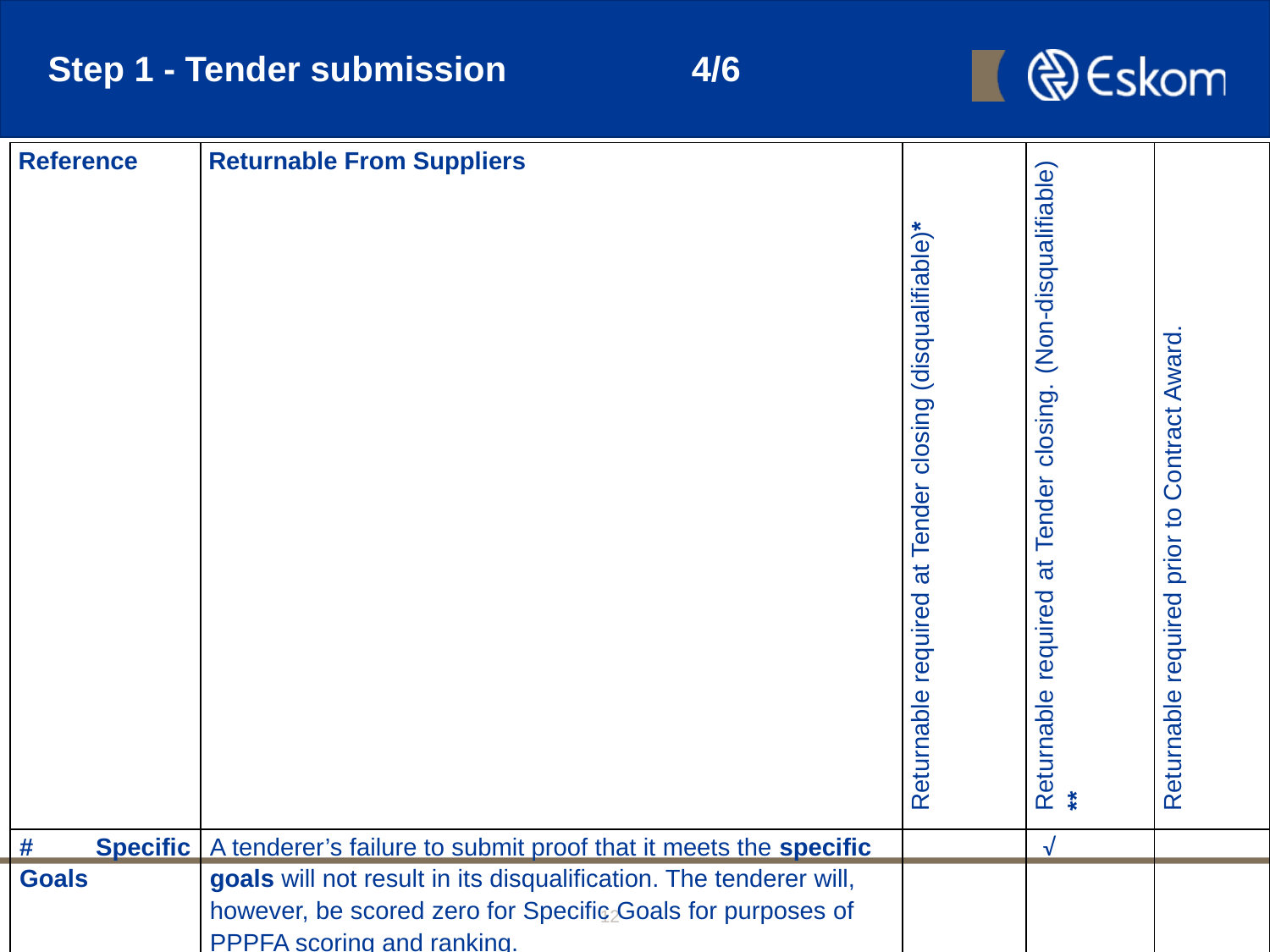

# Step 1 - Tender submission                   4/6
| Reference | Returnable From Suppliers | Returnable required at Tender closing (disqualifiable)\* | Returnable required at Tender closing. (Non-disqualifiable) \*\* | Returnable required prior to Contract Award. |
| --- | --- | --- | --- | --- |
| # Specific Goals | A tenderer’s failure to submit proof that it meets the specific goals will not result in its disqualification. The tenderer will, however, be scored zero for Specific Goals for purposes of PPPFA scoring and ranking. |  | √ |  |
| Tax Clearance Certificates | A certified copy of a tax clearance certificate is required from foreign tenderers (with a footprint in South Africa but that are not registered on CSD and have not provided a SARS pin number) and local tenderers (that have not provided their SARS e-filing PIN number for verification by Eskom and/or their CSD profile / CSD number). Foreign suppliers with no footprint in South Africa must complete the SBD1 document; however, no proof of tax compliance is required. |  |  | √ |
12